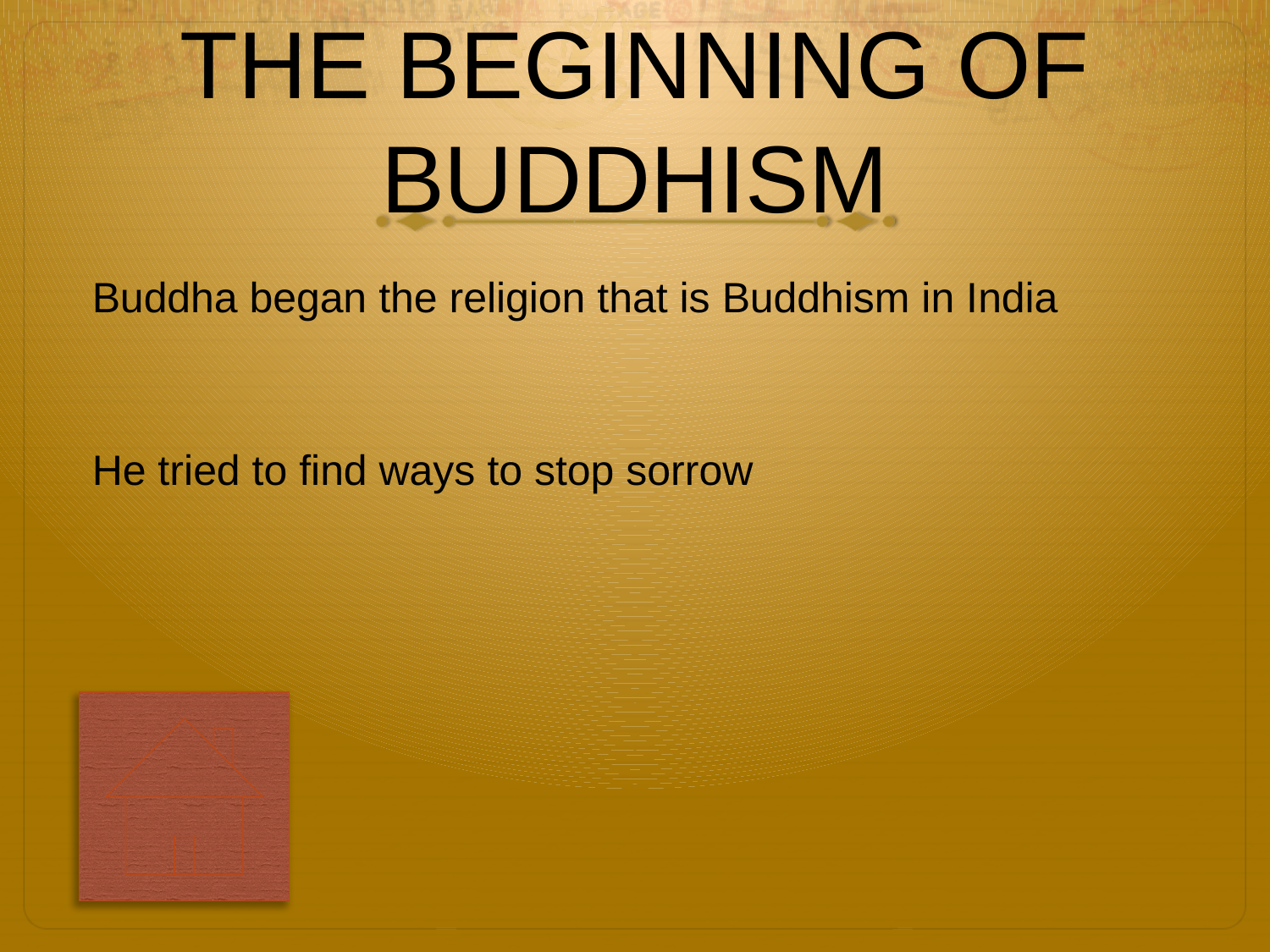

# THE BEGINNING OF BUDDHISM
Buddha began the religion that is Buddhism in India

He tried to find ways to stop sorrow